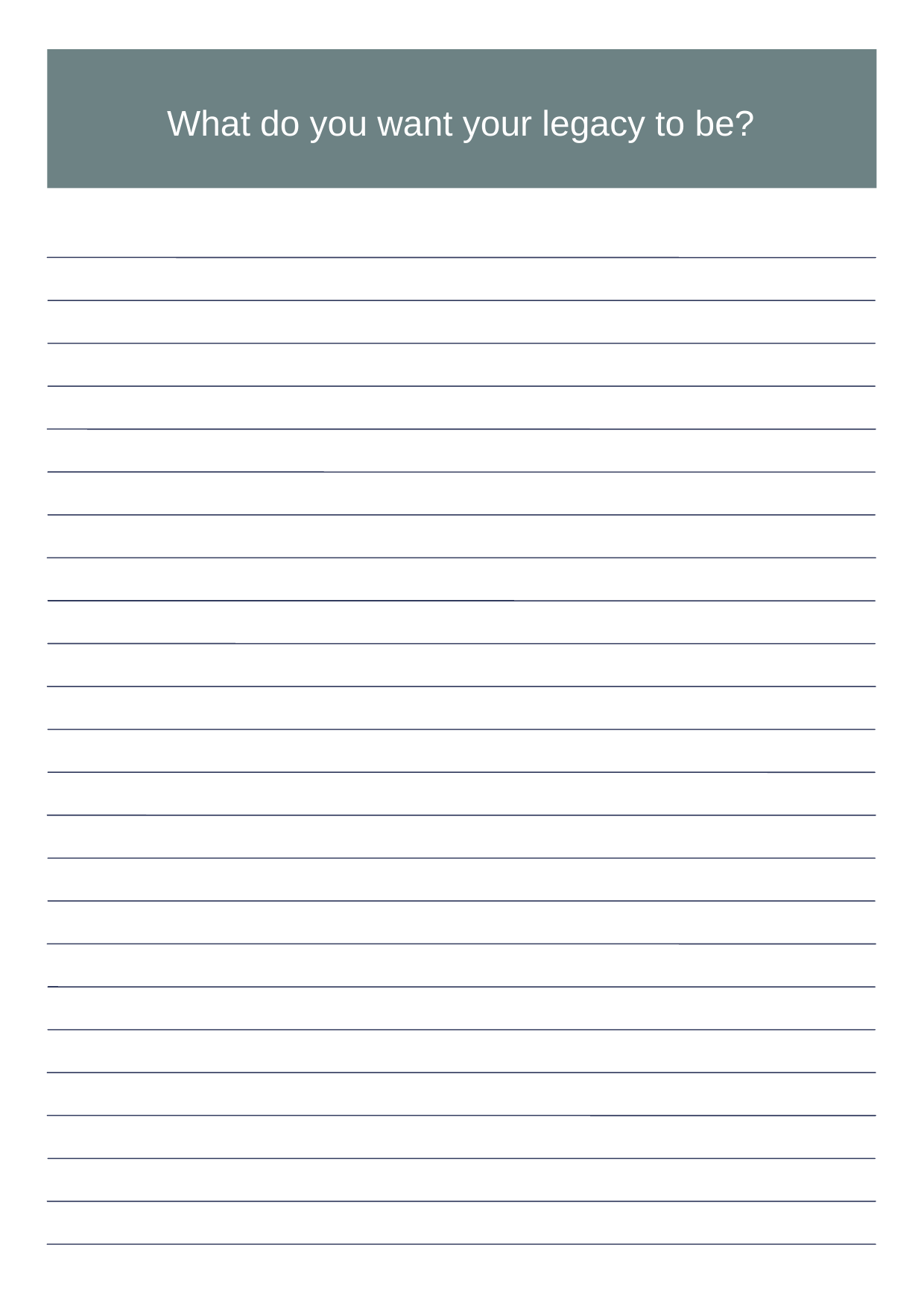

What do you want your legacy to be?